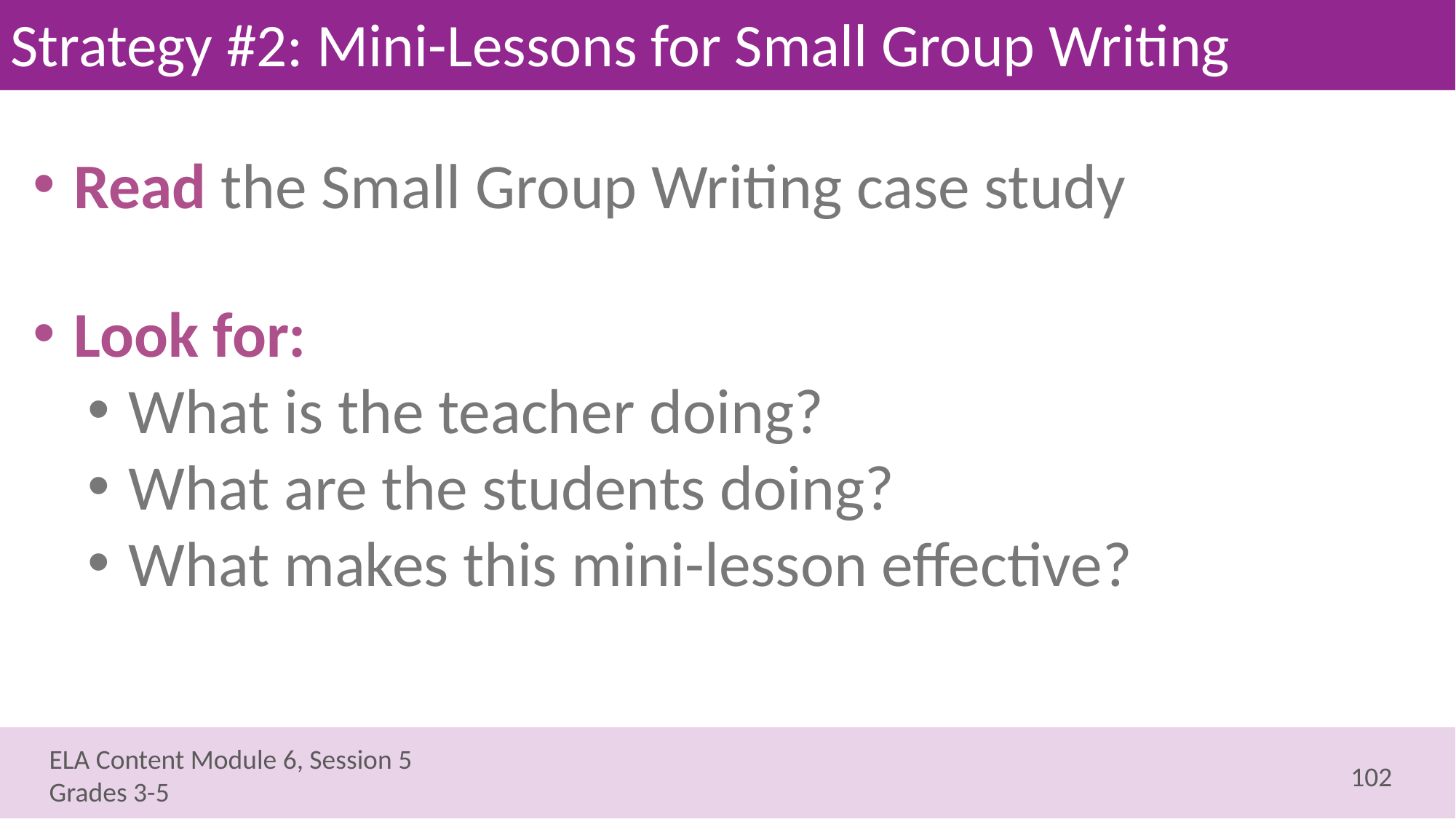

Strategy #2: Mini-Lessons for Small Group Writing
Read the Small Group Writing case study

Look for:
What is the teacher doing?
What are the students doing?
What makes this mini-lesson effective?
102